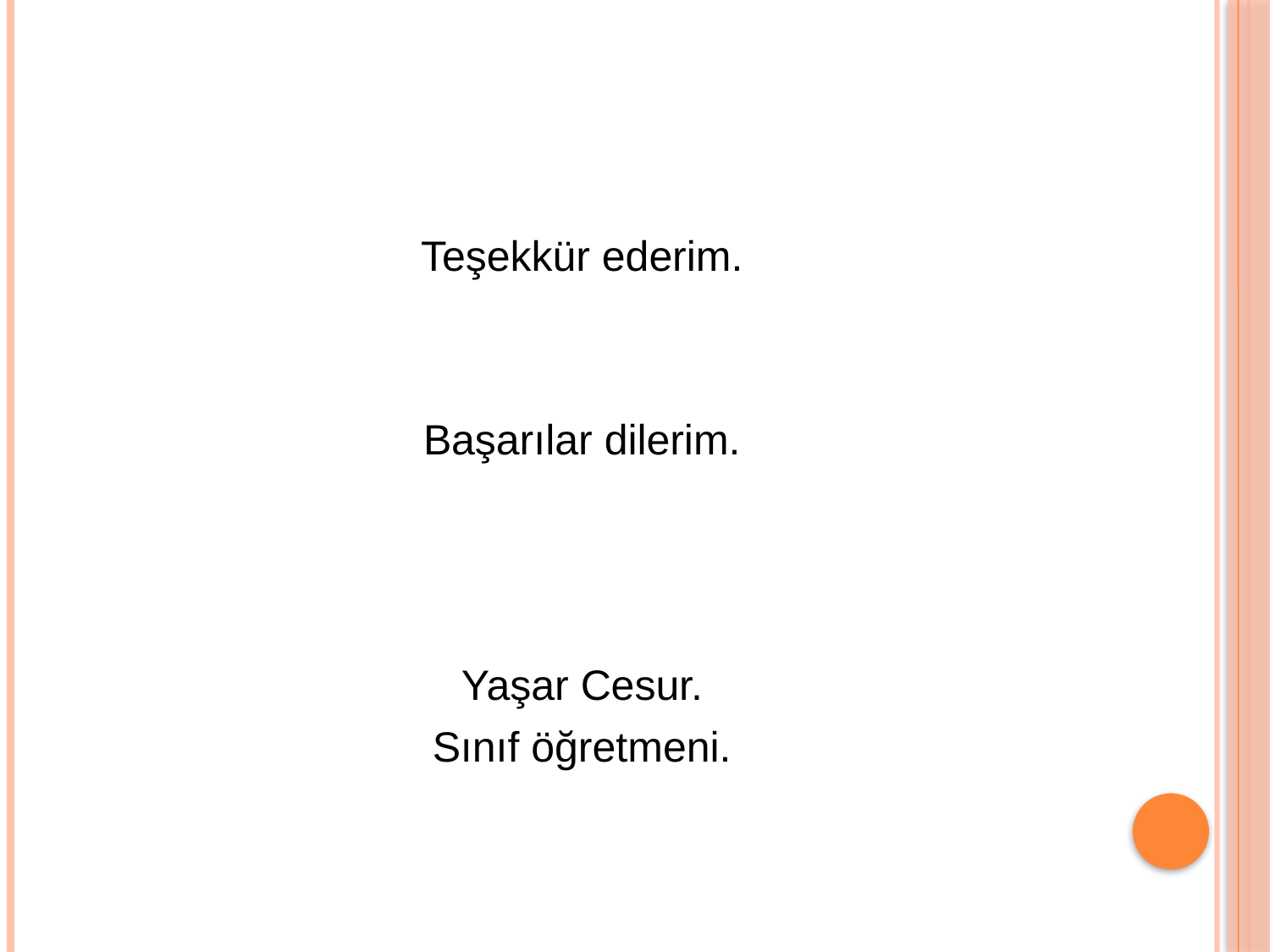

Teşekkür ederim.

Başarılar dilerim.

Yaşar Cesur.
Sınıf öğretmeni.